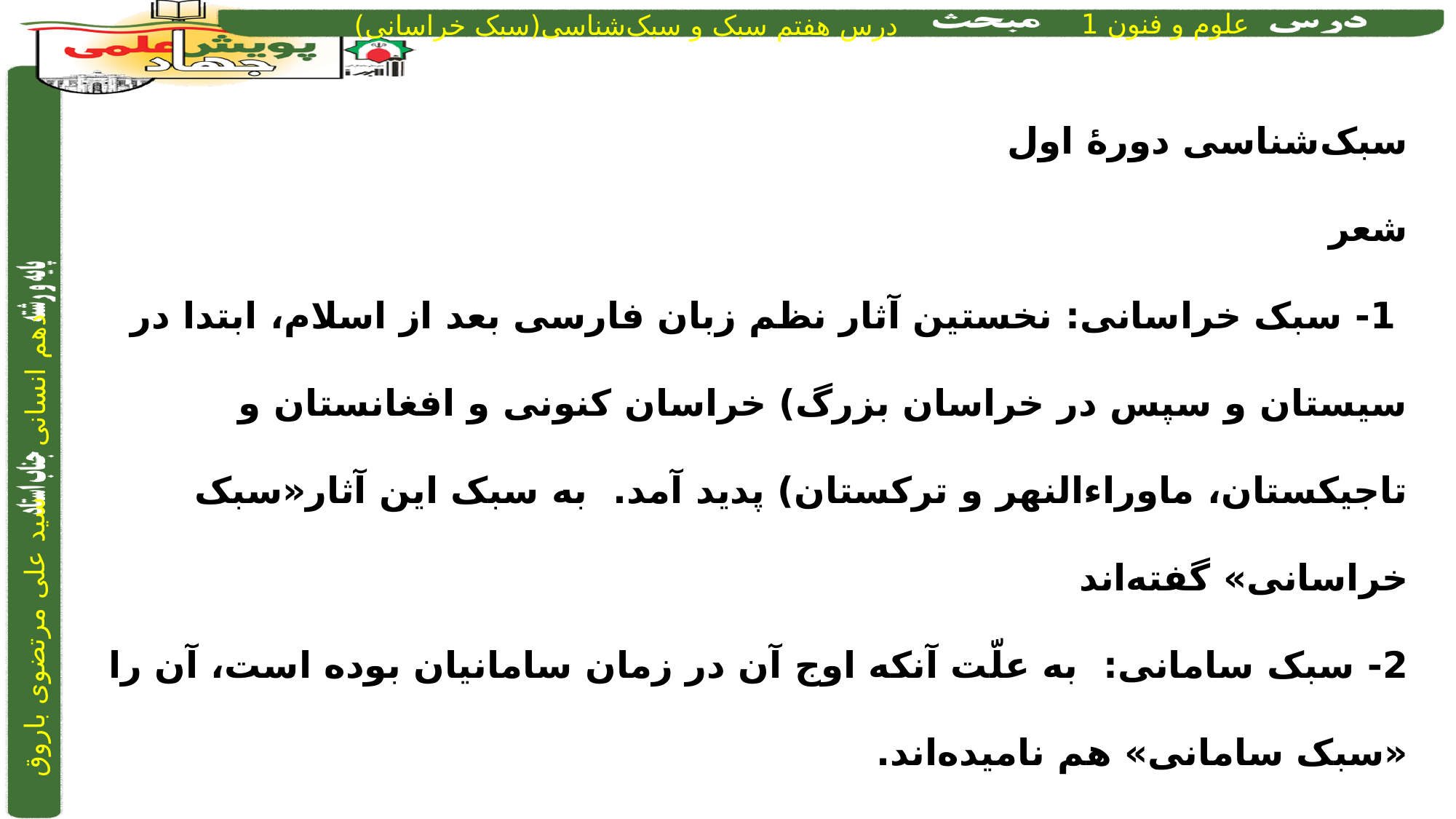

سبک‌شناسی دورۀ اول
شعر
 1- سبک خراسانی: نخستین آثار نظم زبان فارسی بعد از اسلام، ابتدا در سیستان و سپس در خراسان بزرگ) خراسان کنونی و افغانستان و تاجیکستان، ماوراءالنهر و ترکستان) پدید آمد.  به سبک این آثار«سبک خراسانی» گفته‌اند
2- سبک سامانی:  به علّت آنکه اوج آن در زمان سامانیان بوده است، آن را «سبک سامانی» هم نامیده‌اند.
3-طبقه‌بندی سبک خراسانی:  سبک خراسانی برحسب زمان، به سه سبک ِ فرعی سامانی، غزنوی و سلجوق  تقسیم می‌شود که ویژگی‌های مشترکی دارند.